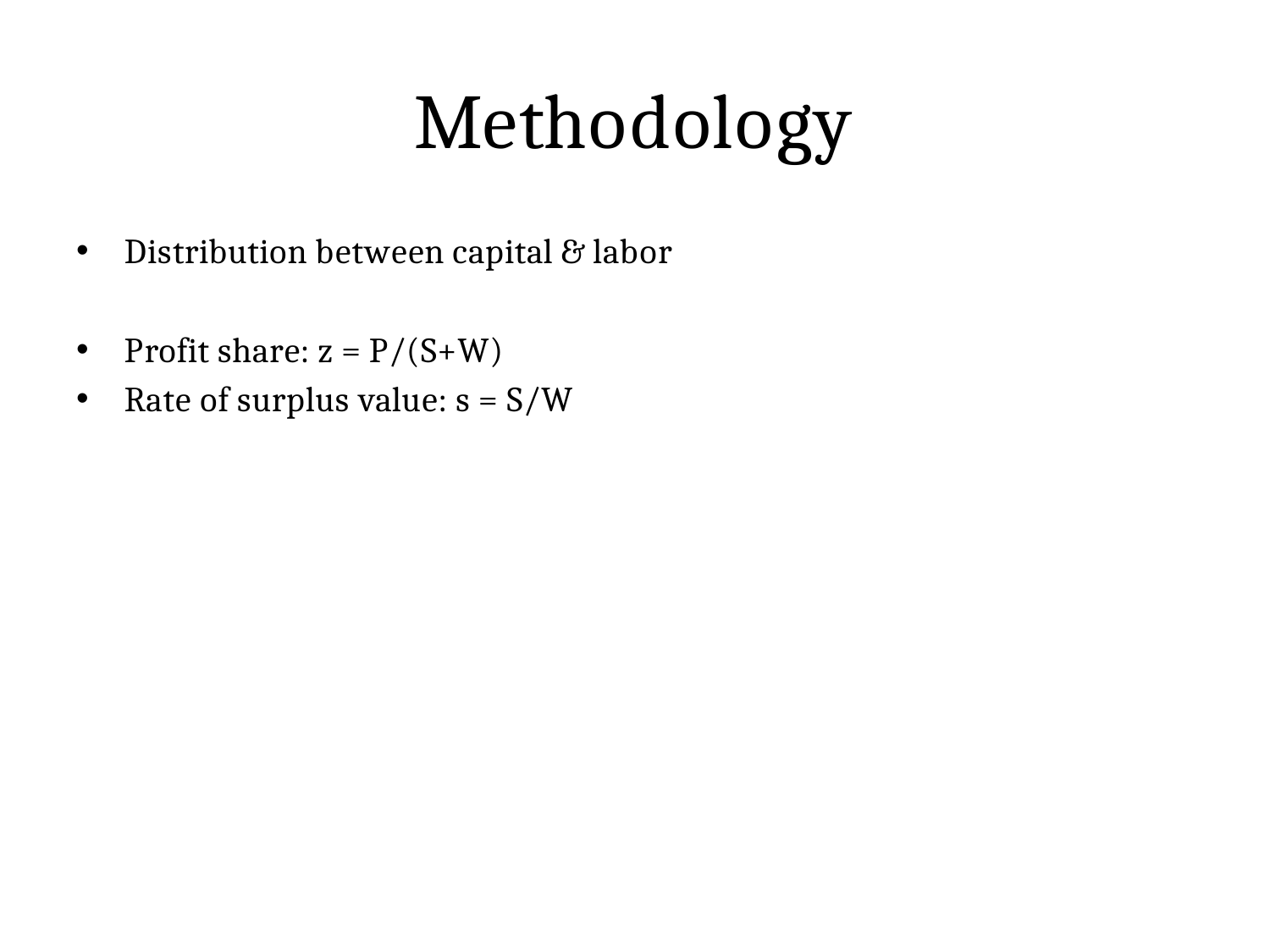

# Methodology
Distribution between capital & labor

Profit share: z = P/(S+W)
Rate of surplus value: s = S/W